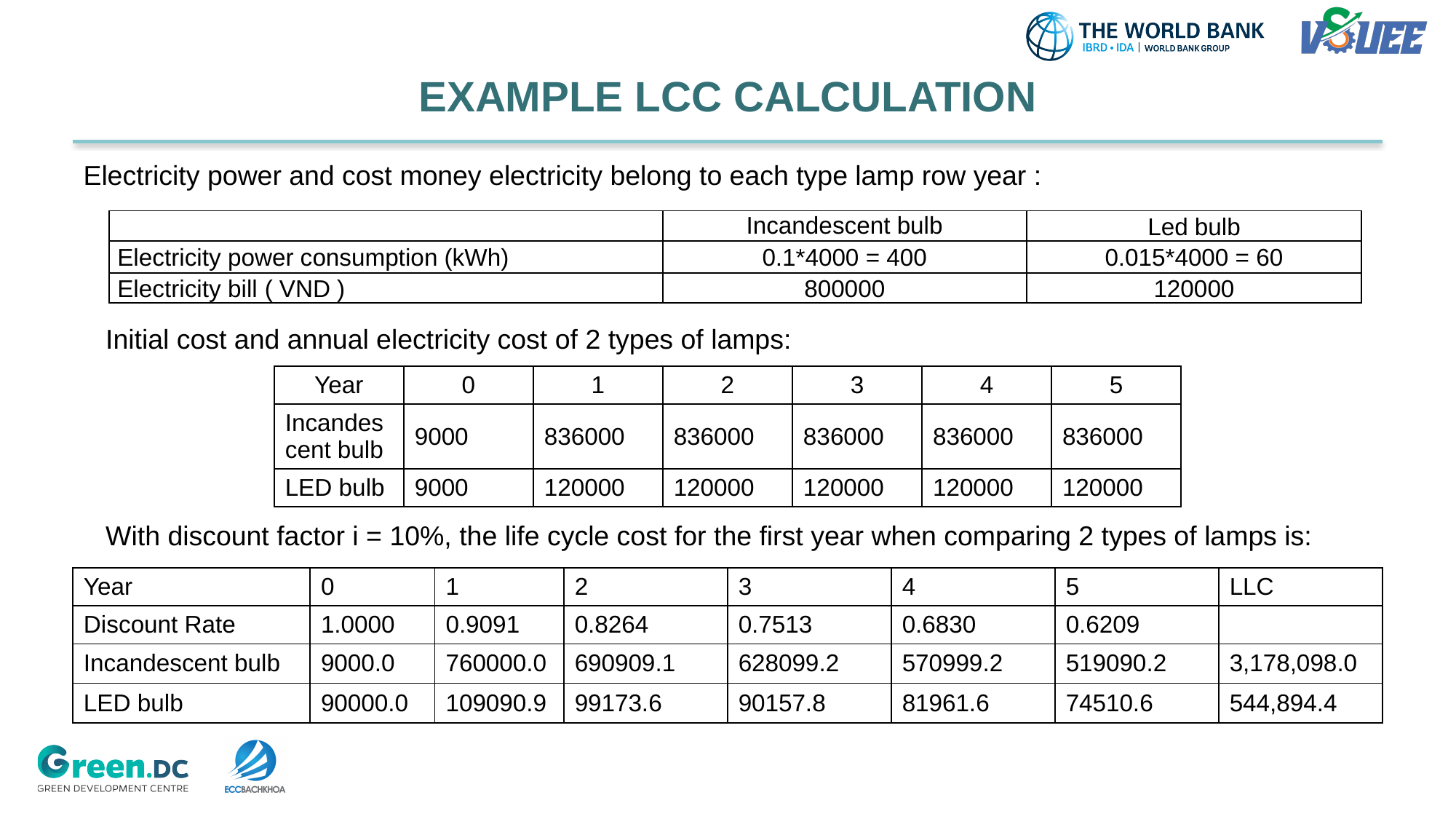

# EXAMPLE LCC CALCULATION
Electricity power and cost​ money electricity belong to each type lamp row year :

Initial cost and annual electricity cost of 2 types of lamps:

With discount factor i = 10%, the life cycle cost for the first year when comparing 2 types of lamps is:
|  | Incandescent bulb | Led bulb |
| --- | --- | --- |
| Electricity power consumption (kWh) | 0.1\*4000 = 400 | 0.015\*4000 = 60 |
| Electricity bill ( VND ) | 800000 | 120000 |
| Year | 0 | 1 | 2 | 3 | 4 | 5 |
| --- | --- | --- | --- | --- | --- | --- |
| Incandescent bulb | 9000 | 836000 | 836000 | 836000 | 836000 | 836000 |
| LED bulb | 9000 | 120000 | 120000 | 120000 | 120000 | 120000 |
| Year | 0 | 1 | 2 | 3 | 4 | 5 | LLC |
| --- | --- | --- | --- | --- | --- | --- | --- |
| Discount Rate | 1.0000 | 0.9091 | 0.8264 | 0.7513 | 0.6830 | 0.6209 |  |
| Incandescent bulb | 9000.0 | 760000.0 | 690909.1 | 628099.2 | 570999.2 | 519090.2 | 3,178,098.0 |
| LED bulb | 90000.0 | 109090.9 | 99173.6 | 90157.8 | 81961.6 | 74510.6 | 544,894.4 |